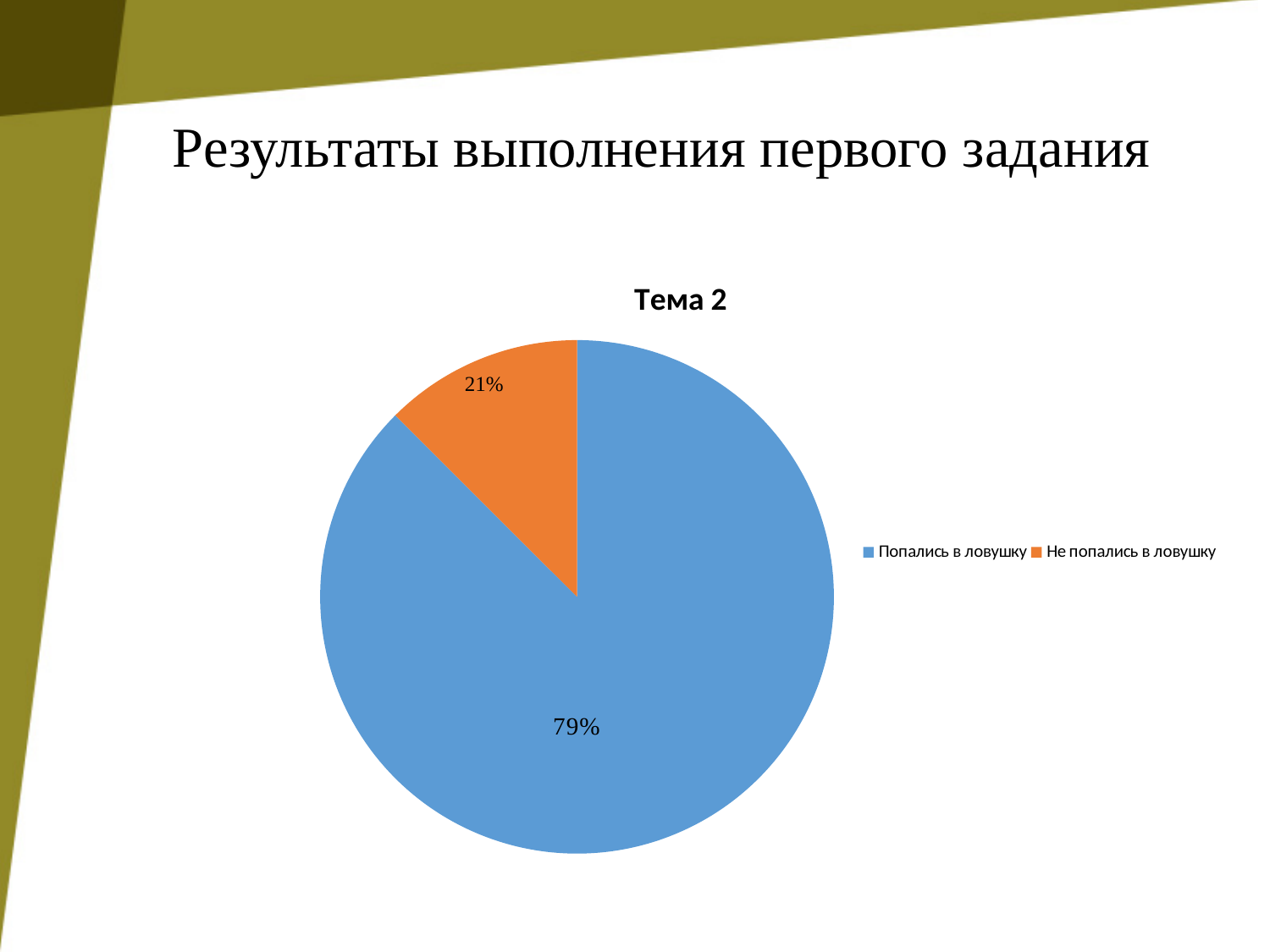

# Результаты выполнения первого задания

### Chart: Тема 2

| Category | Задание 1 |
|---|---|
| Попались в ловушку | 14.0 |
| Не попались в ловушку | 2.0 |